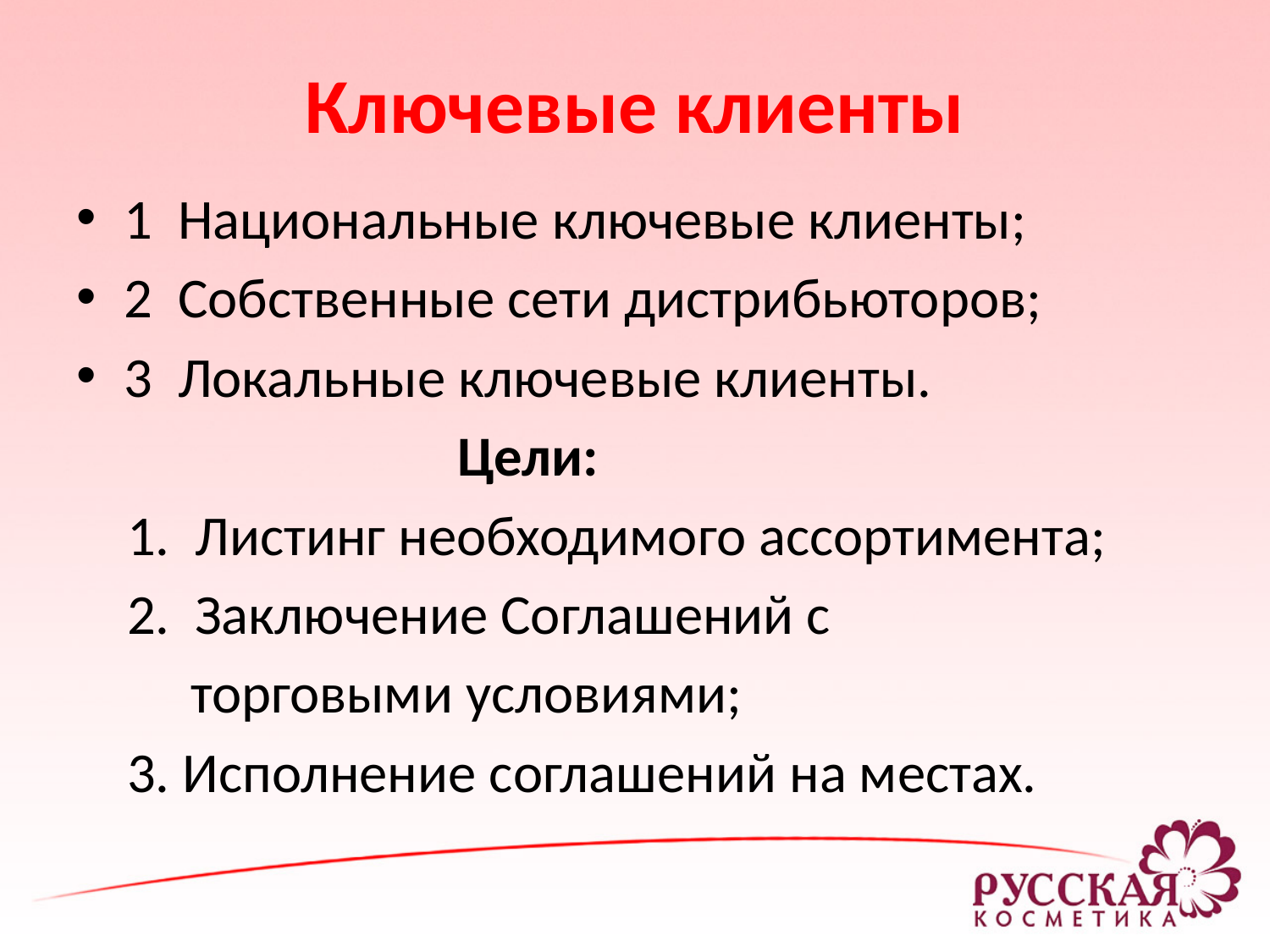

# Ключевые клиенты
1  Национальные ключевые клиенты;
2  Собственные сети дистрибьюторов;
3  Локальные ключевые клиенты.
                              Цели:
    1.  Листинг необходимого ассортимента;
    2.  Заключение Соглашений с
         торговыми условиями;
    3. Исполнение соглашений на местах.